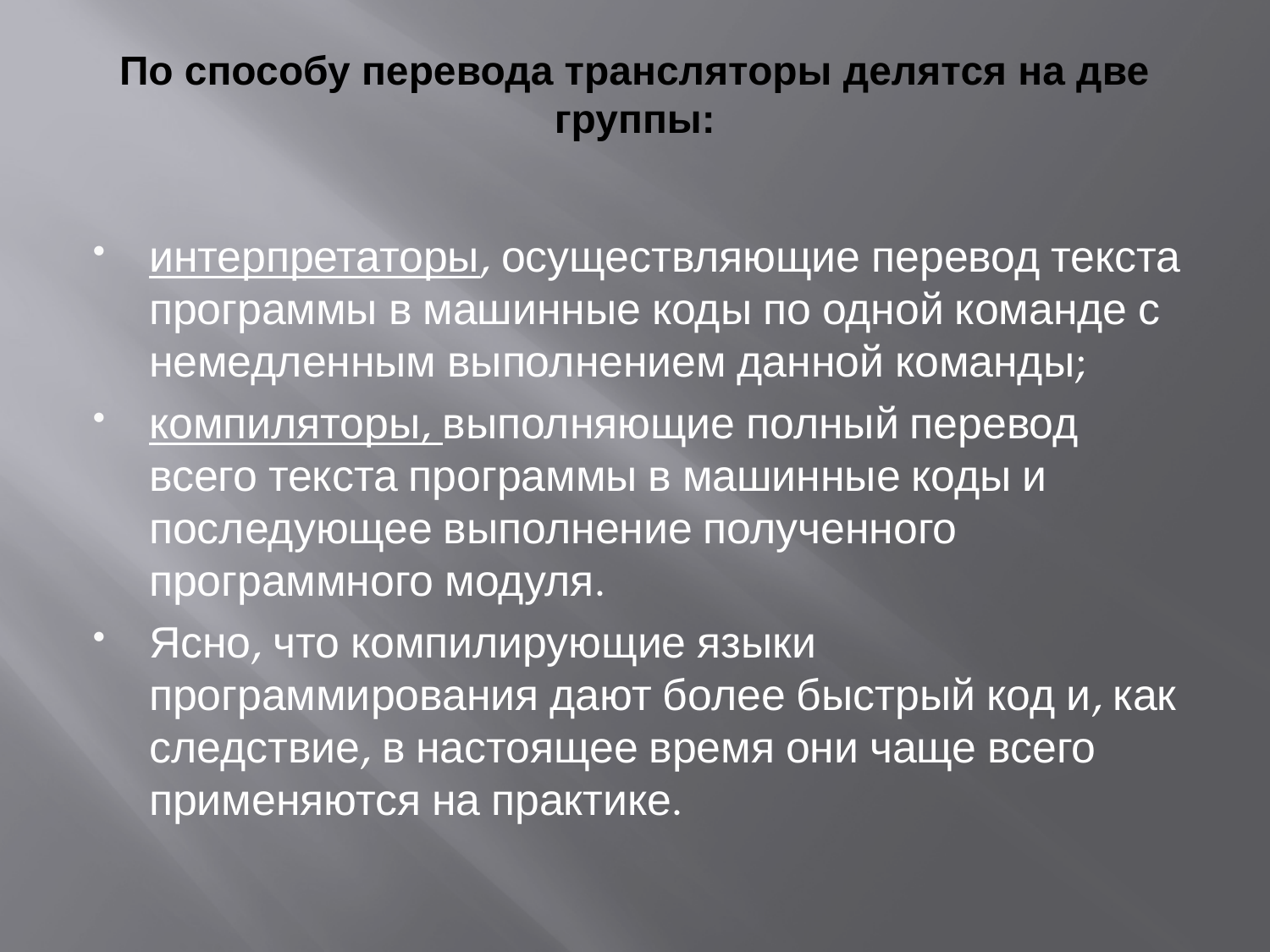

# По способу перевода трансляторы делятся на две группы:
интерпретаторы, осуществляющие перевод текста программы в машинные коды по одной команде с немедленным выполнением данной команды;
компиляторы, выполняющие полный перевод всего текста программы в машинные коды и последующее выполнение полученного программного модуля.
Ясно, что компилирующие языки программирования дают более быстрый код и, как следствие, в настоящее время они чаще всего применяются на практике.